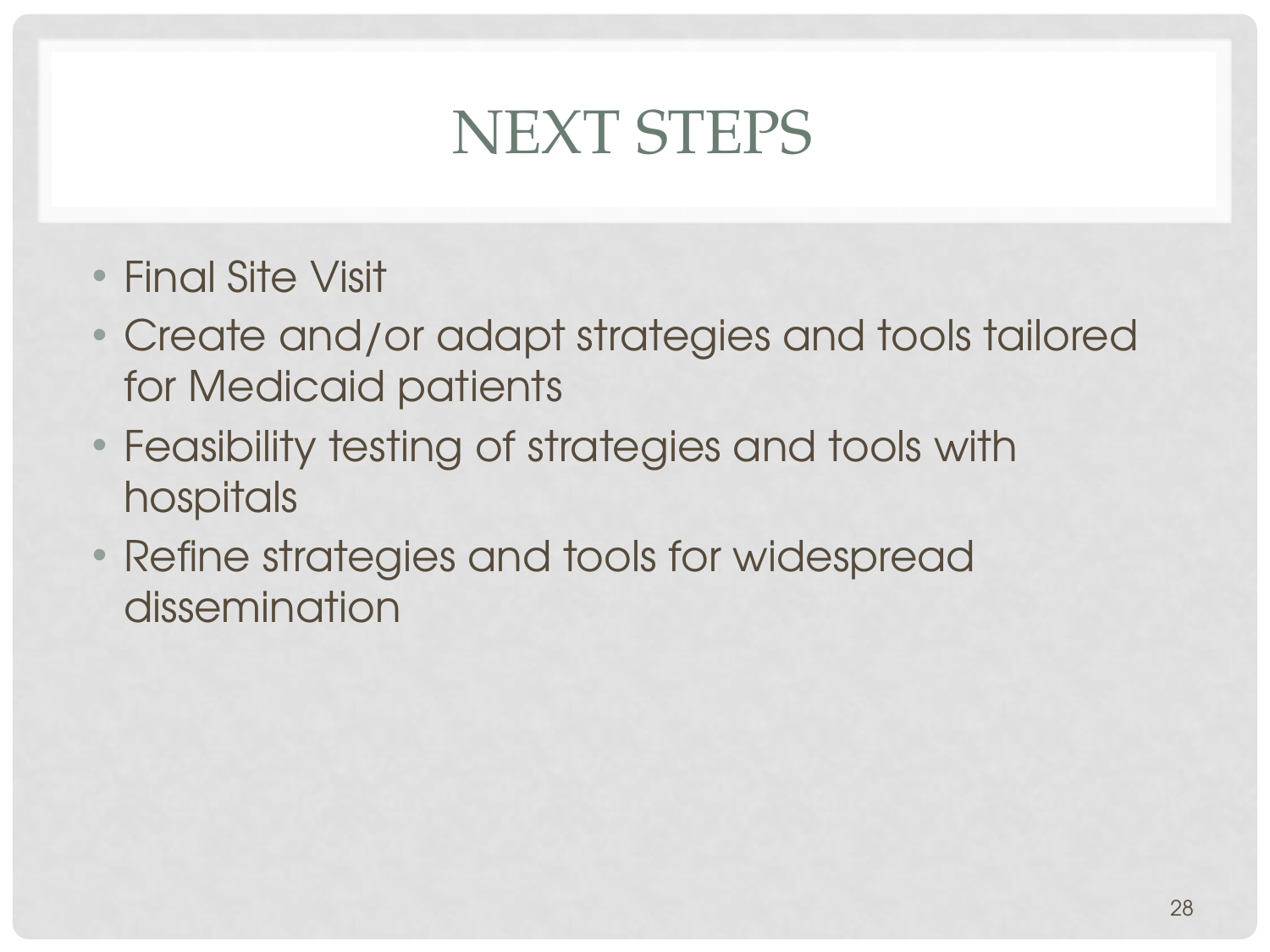

# Next steps
Final Site Visit
Create and/or adapt strategies and tools tailored for Medicaid patients
Feasibility testing of strategies and tools with hospitals
Refine strategies and tools for widespread dissemination
28